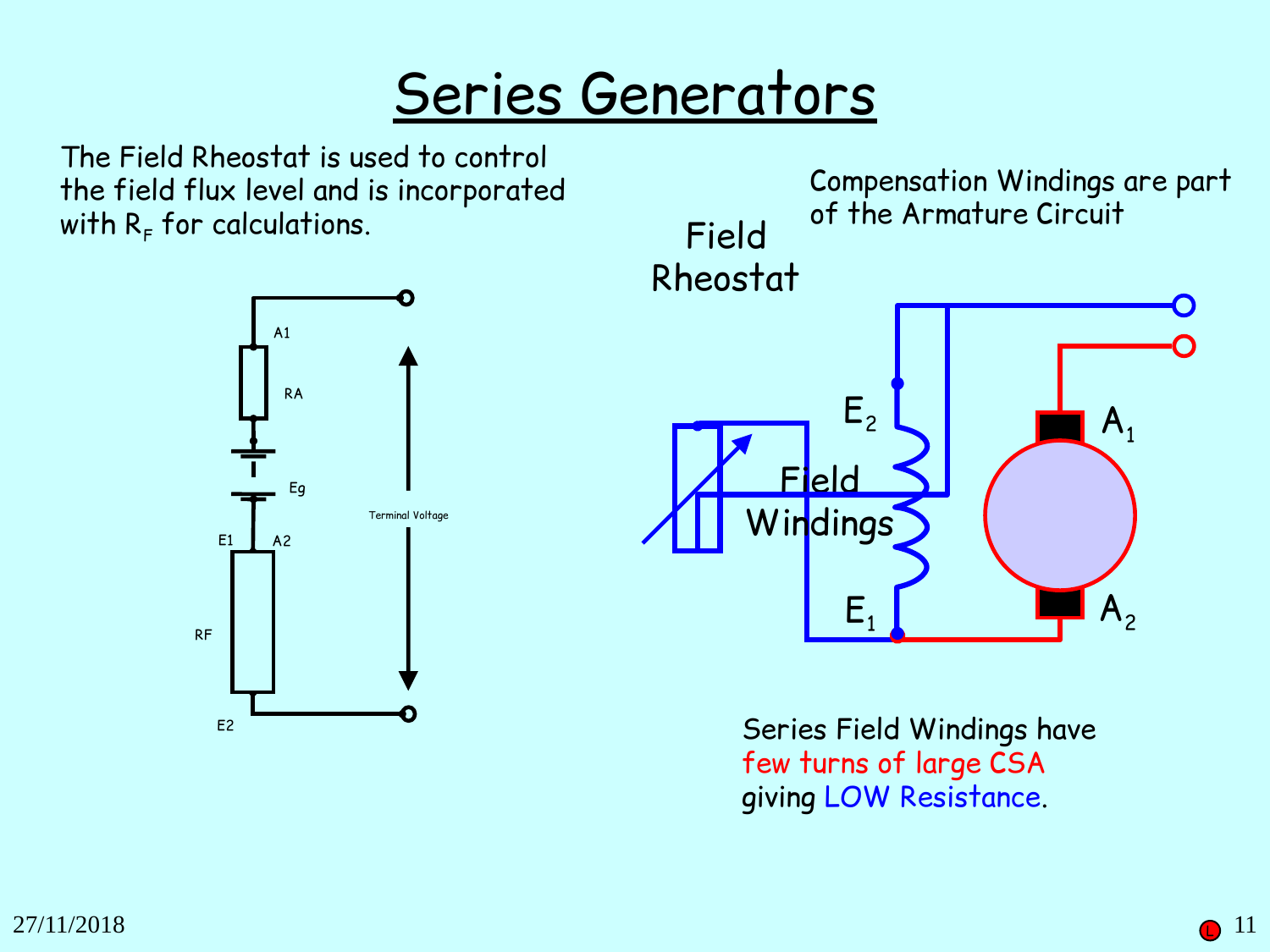

Series Generators
The Field Rheostat is used to control the field flux level and is incorporated with RF for calculations.
Compensation Windings are part of the Armature Circuit
Field Rheostat

A1

RA

Eg
Terminal Voltage
E1
A2

RF
E2

E2

A1

Field Windings

A2
E1
Series Field Windings have
few turns of large CSA
giving LOW Resistance.
27/11/2018
11
L